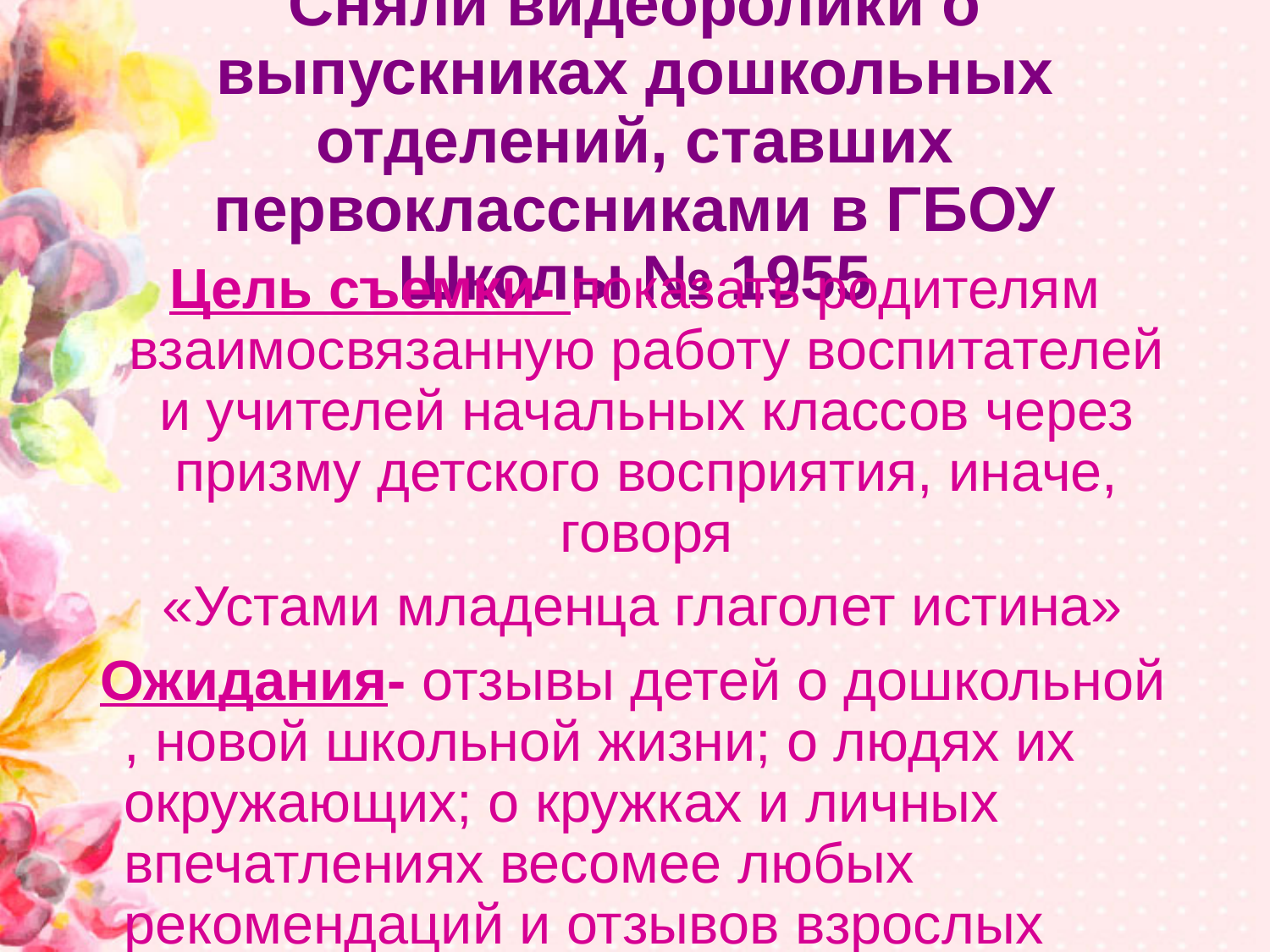

# Сняли видеоролики о выпускниках дошкольных отделений, ставших первоклассниками в ГБОУ Школы № 1955
Цель съемки- показать родителям взаимосвязанную работу воспитателей и учителей начальных классов через призму детского восприятия, иначе, говоря
 «Устами младенца глаголет истина»
Ожидания- отзывы детей о дошкольной , новой школьной жизни; о людях их окружающих; о кружках и личных впечатлениях весомее любых рекомендаций и отзывов взрослых людей. Ведь основным лицом учебного процесса является ребенок и среда, окружающая его…